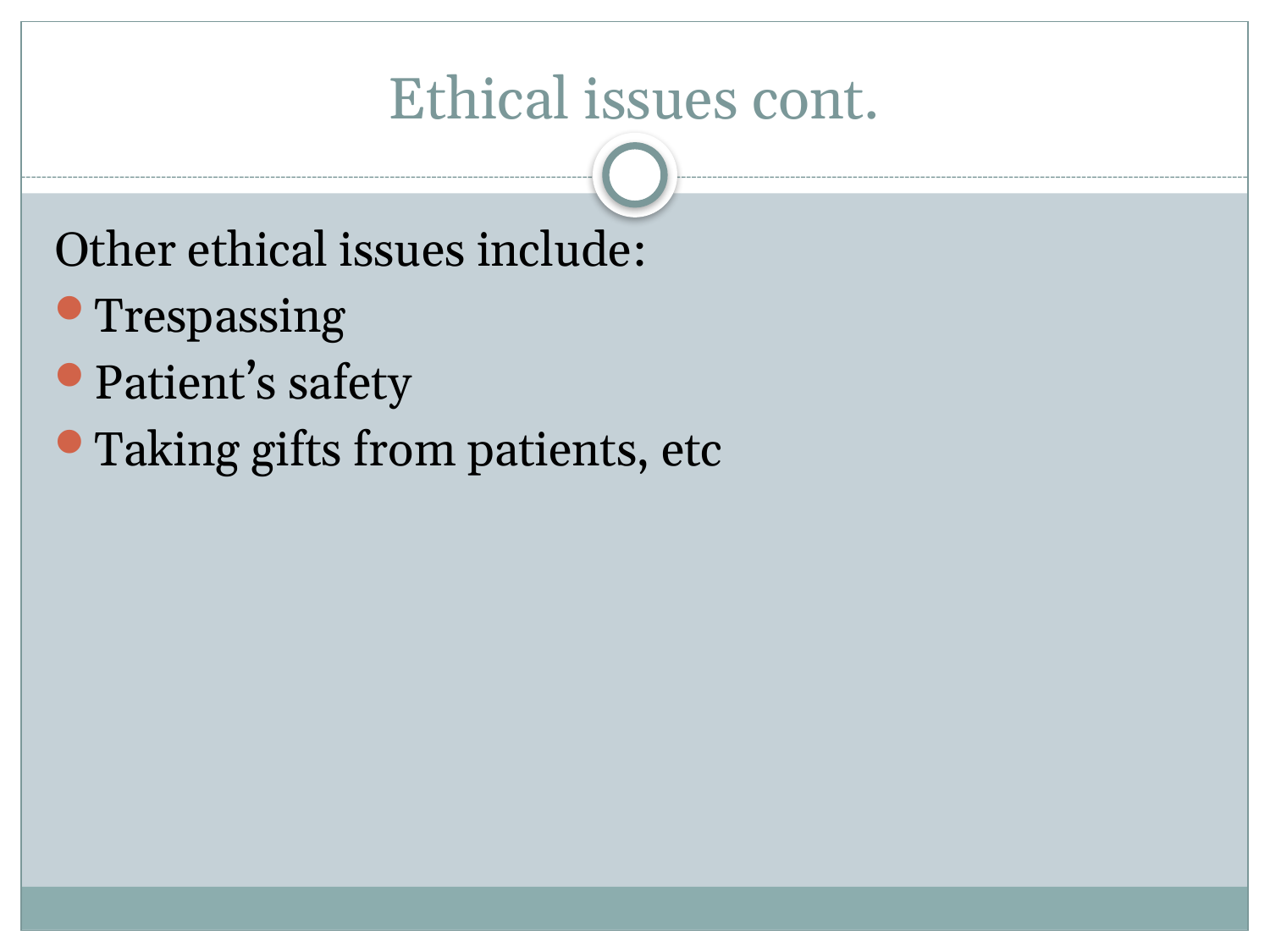

# Ethical issues cont.
Other ethical issues include:
Trespassing
Patient’s safety
Taking gifts from patients, etc